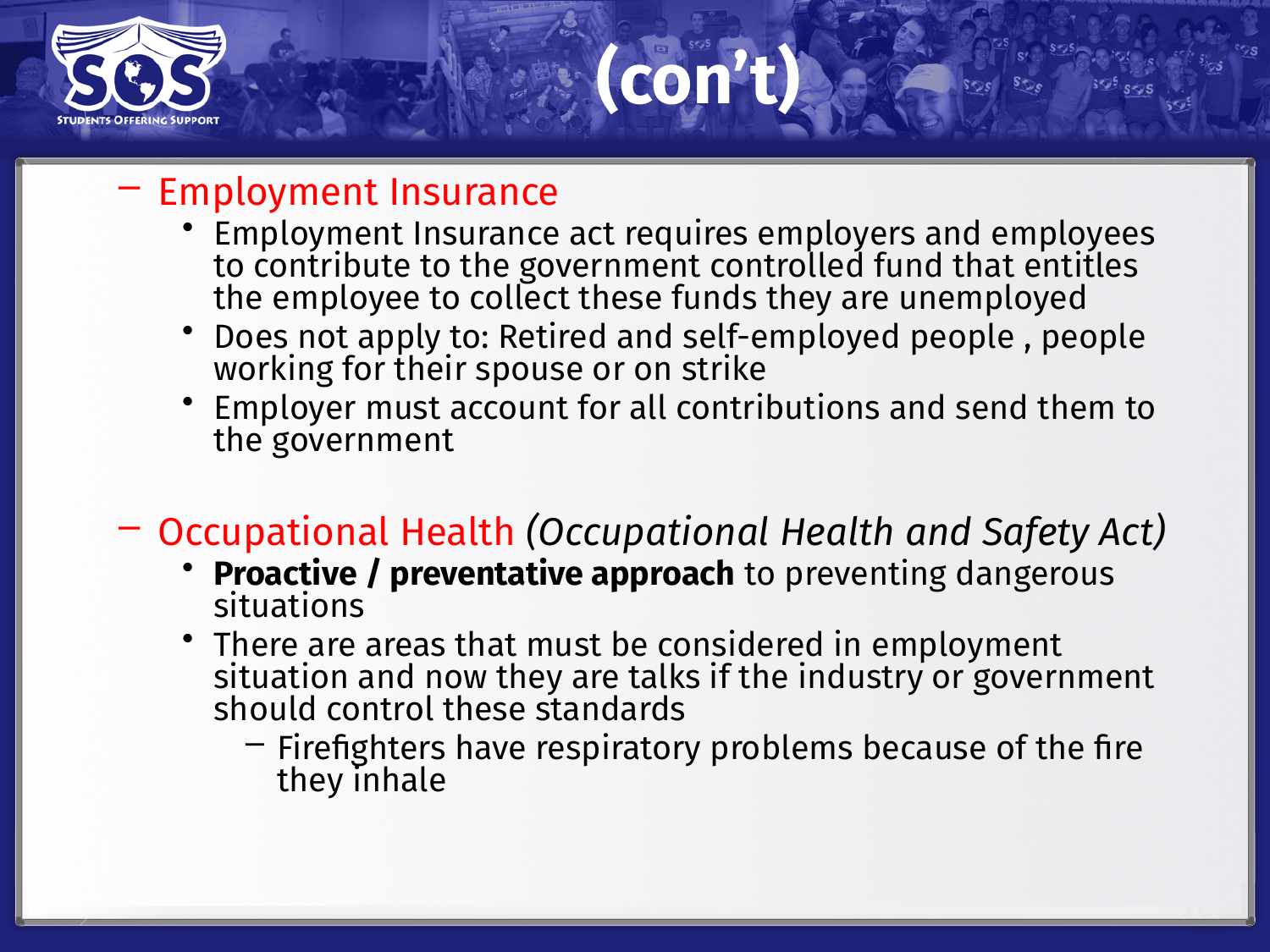

# (con’t)
Employment Insurance
Employment Insurance act requires employers and employees to contribute to the government controlled fund that entitles the employee to collect these funds they are unemployed
Does not apply to: Retired and self-employed people , people working for their spouse or on strike
Employer must account for all contributions and send them to the government

Occupational Health (Occupational Health and Safety Act)
Proactive / preventative approach to preventing dangerous situations
There are areas that must be considered in employment situation and now they are talks if the industry or government should control these standards
Firefighters have respiratory problems because of the fire they inhale